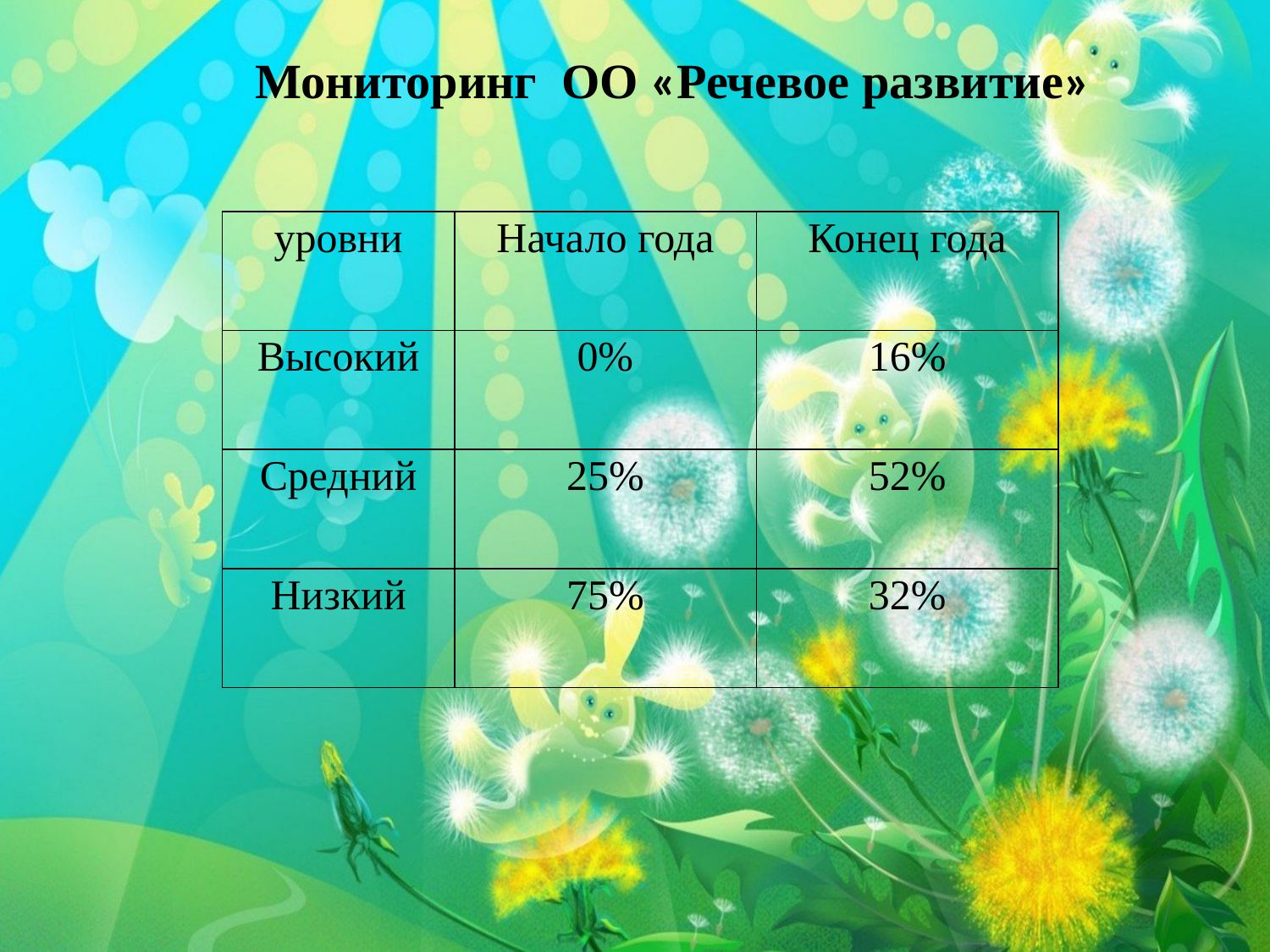

Мониторинг  ОО «Речевое развитие»

| уровни | Начало года | Конец года |
| --- | --- | --- |
| Высокий | 0% | 16% |
| Средний | 25% | 52% |
| Низкий | 75% | 32% |